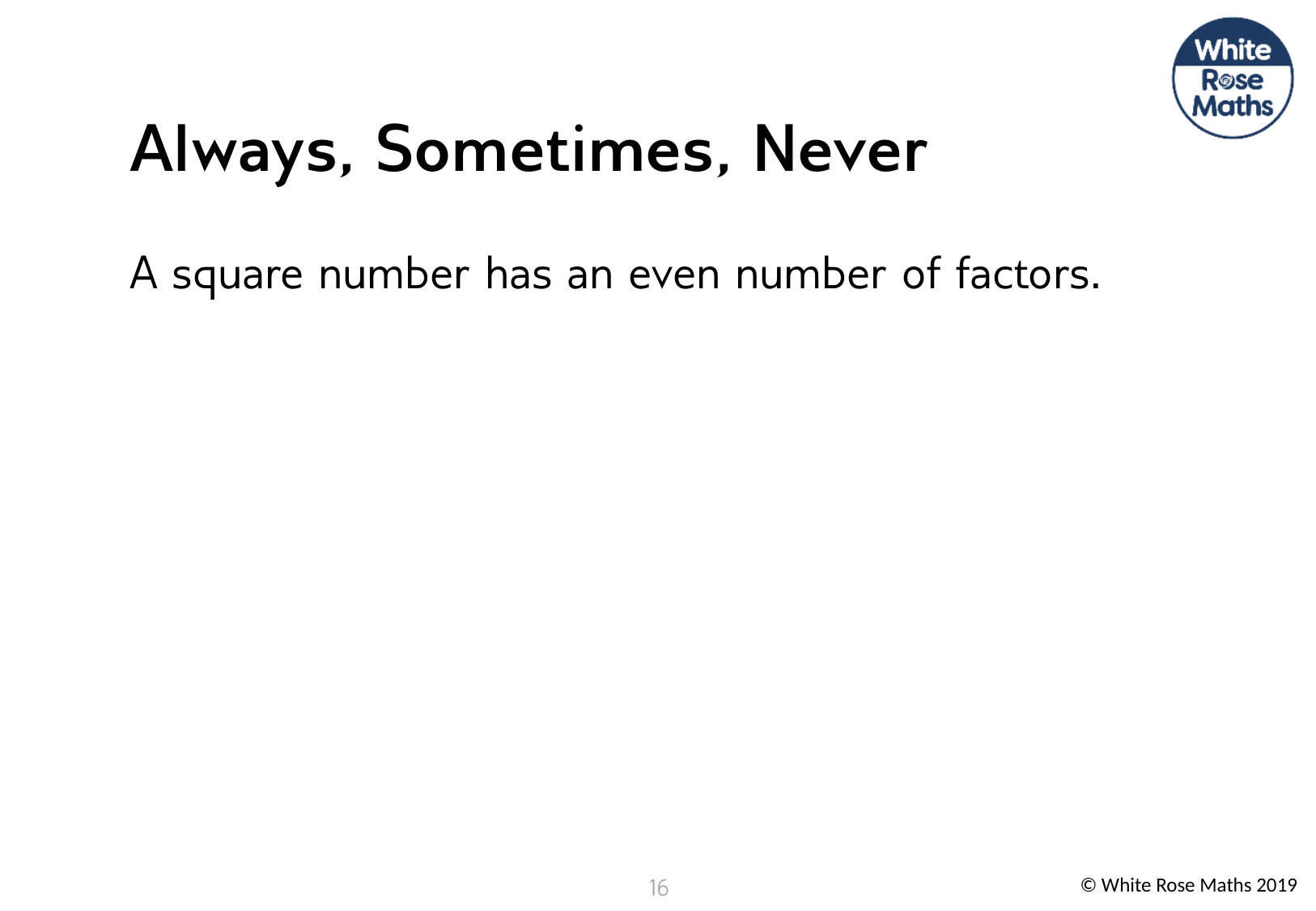

Always, Sometimes, Never

A square number has an even number of factors.
16